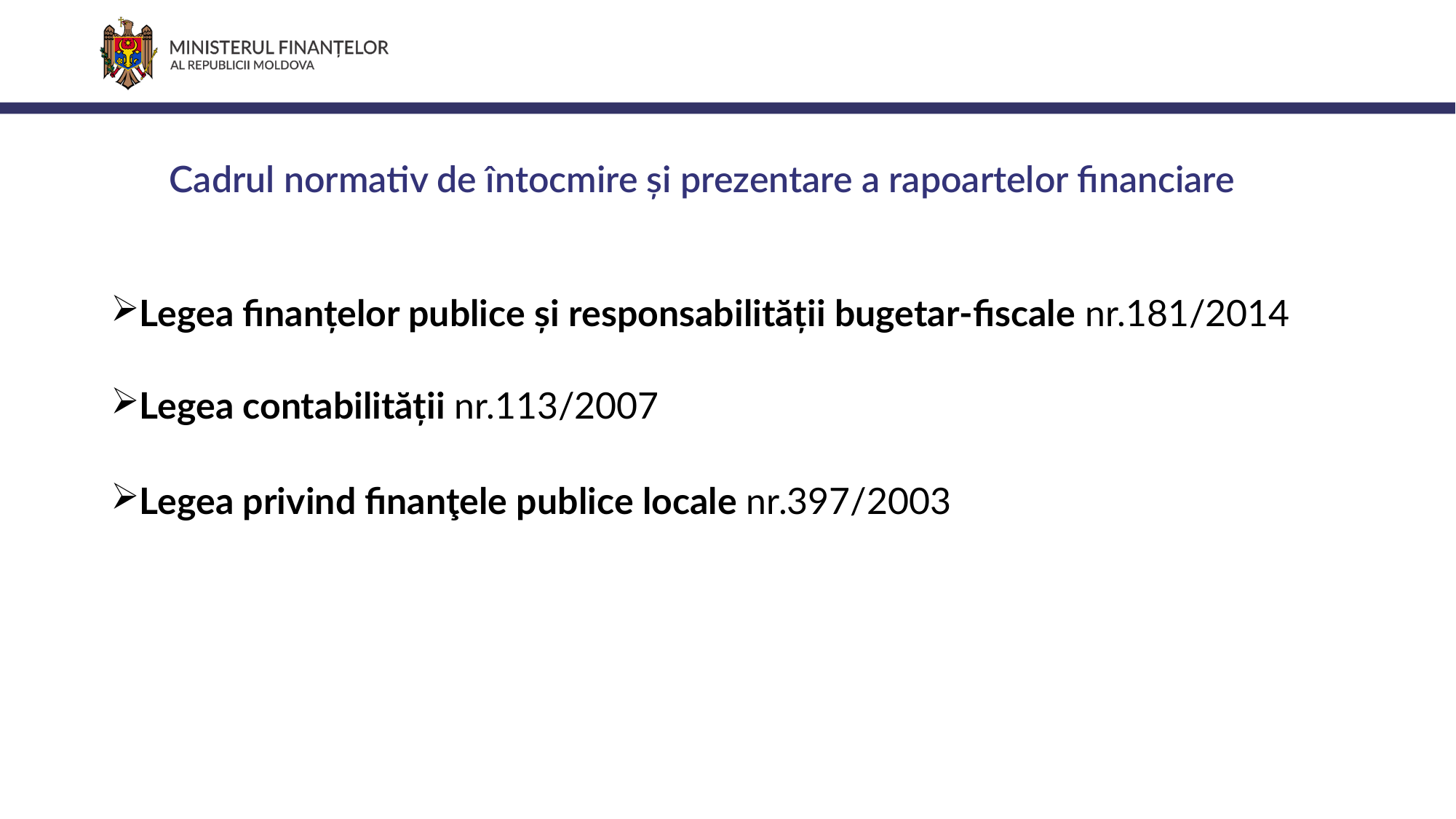

Cadrul normativ de întocmire și prezentare a rapoartelor financiare
Legea finanțelor publice și responsabilității bugetar-fiscale nr.181/2014

Legea contabilității nr.113/2007

Legea privind finanţele publice locale nr.397/2003